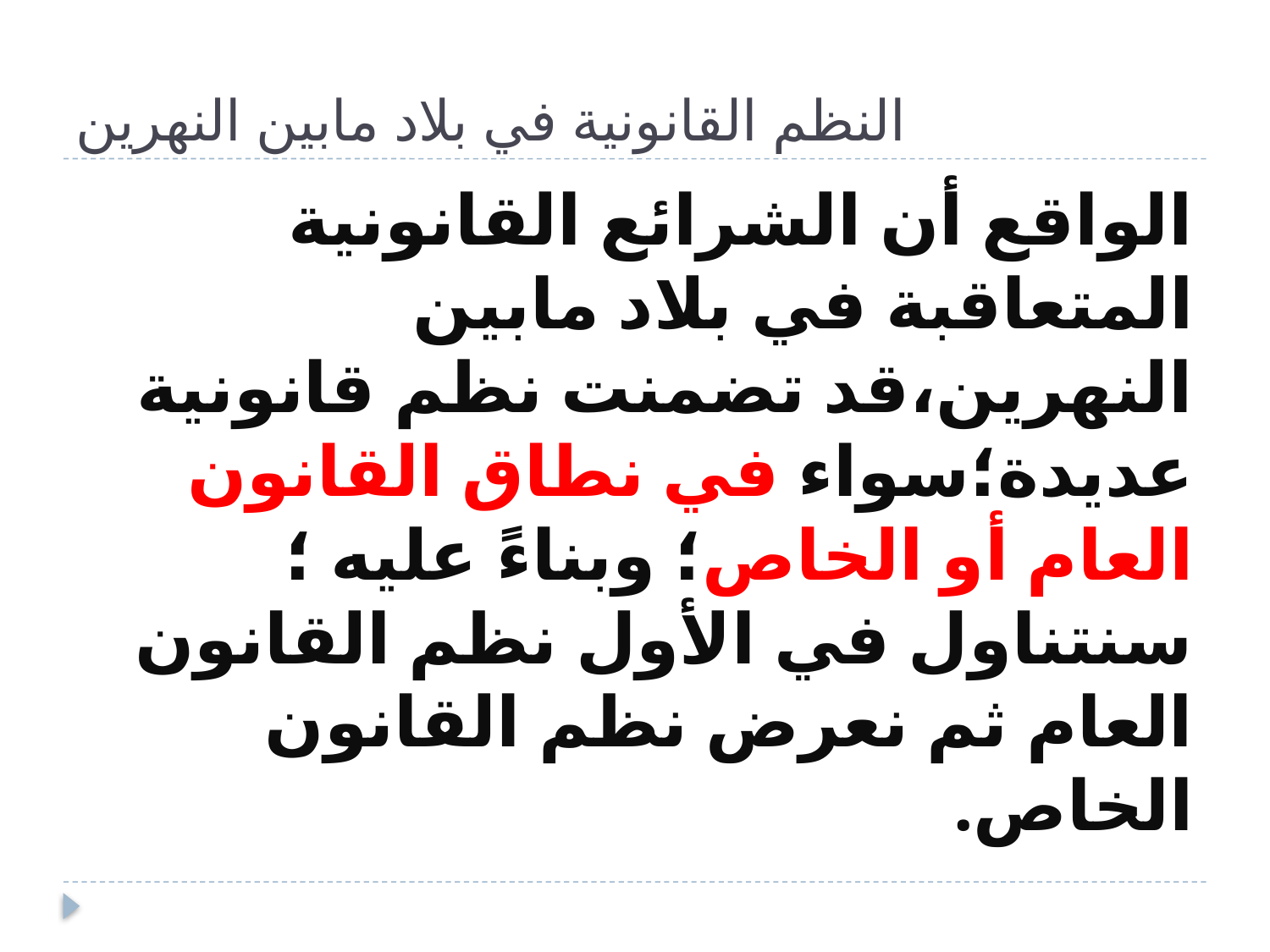

# النظم القانونية في بلاد مابين النهرين
الواقع أن الشرائع القانونية المتعاقبة في بلاد مابين النهرين،قد تضمنت نظم قانونية عديدة؛سواء في نطاق القانون العام أو الخاص؛ وبناءً عليه ؛ سنتناول في الأول نظم القانون العام ثم نعرض نظم القانون الخاص.